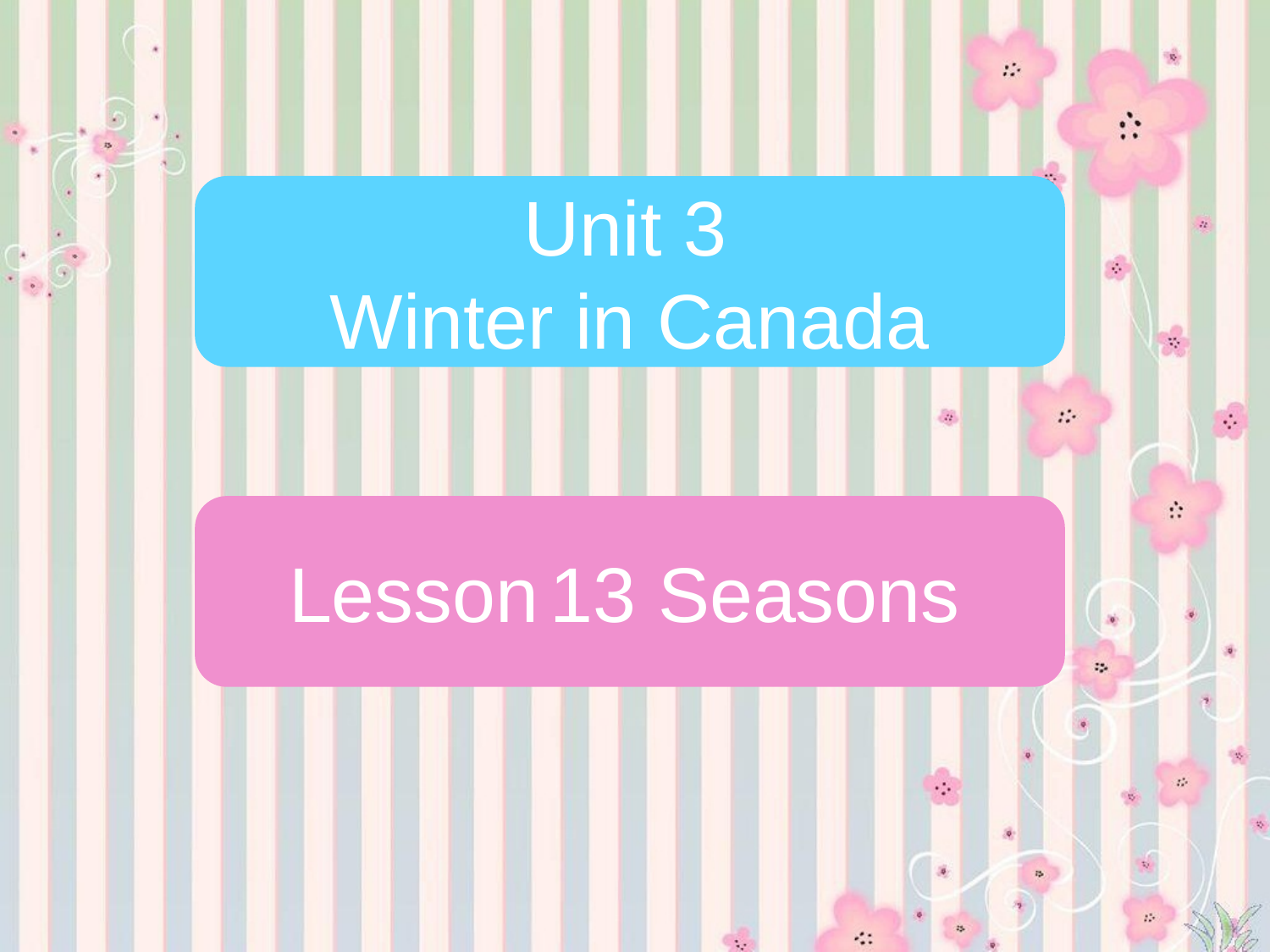

Unit 3
Winter in Canada
Lesson 13 Seasons